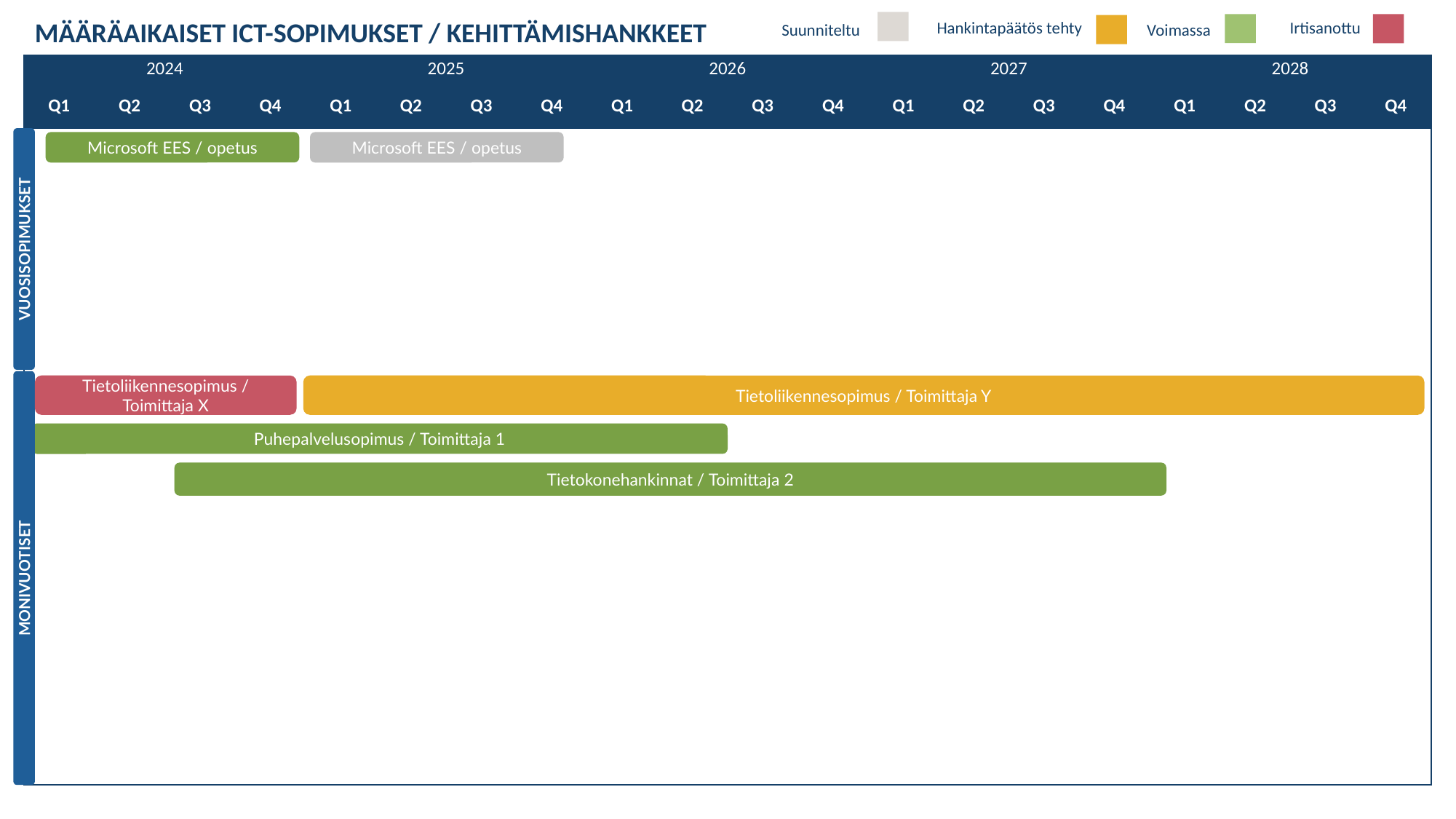

MÄÄRÄAIKAISET ICT-SOPIMUKSET / KEHITTÄMISHANKKEET

Hankintapäätös tehty
Irtisanottu
Suunniteltu
Voimassa

| 2024 |  |  |  | 2025 |  |  |  | 2026 |  |  |  | 2027 |  |  |  | 2028 |  |  |  |
| --- | --- | --- | --- | --- | --- | --- | --- | --- | --- | --- | --- | --- | --- | --- | --- | --- | --- | --- | --- |
| Q1 | Q2 | Q3 | Q4 | Q1 | Q2 | Q3 | Q4 | Q1 | Q2 | Q3 | Q4 | Q1 | Q2 | Q3 | Q4 | Q1 | Q2 | Q3 | Q4 |
|  |  |  |  |  |  |  |  |  |  |  |  |  |  |  |  |  |  |  |  |
Microsoft EES / opetus
Microsoft EES / opetus
VUOSISOPIMUKSET
Tietoliikennesopimus / Toimittaja X
Tietoliikennesopimus / Toimittaja Y
Puhepalvelusopimus / Toimittaja 1
Tietokonehankinnat / Toimittaja 2
MONIVUOTISET